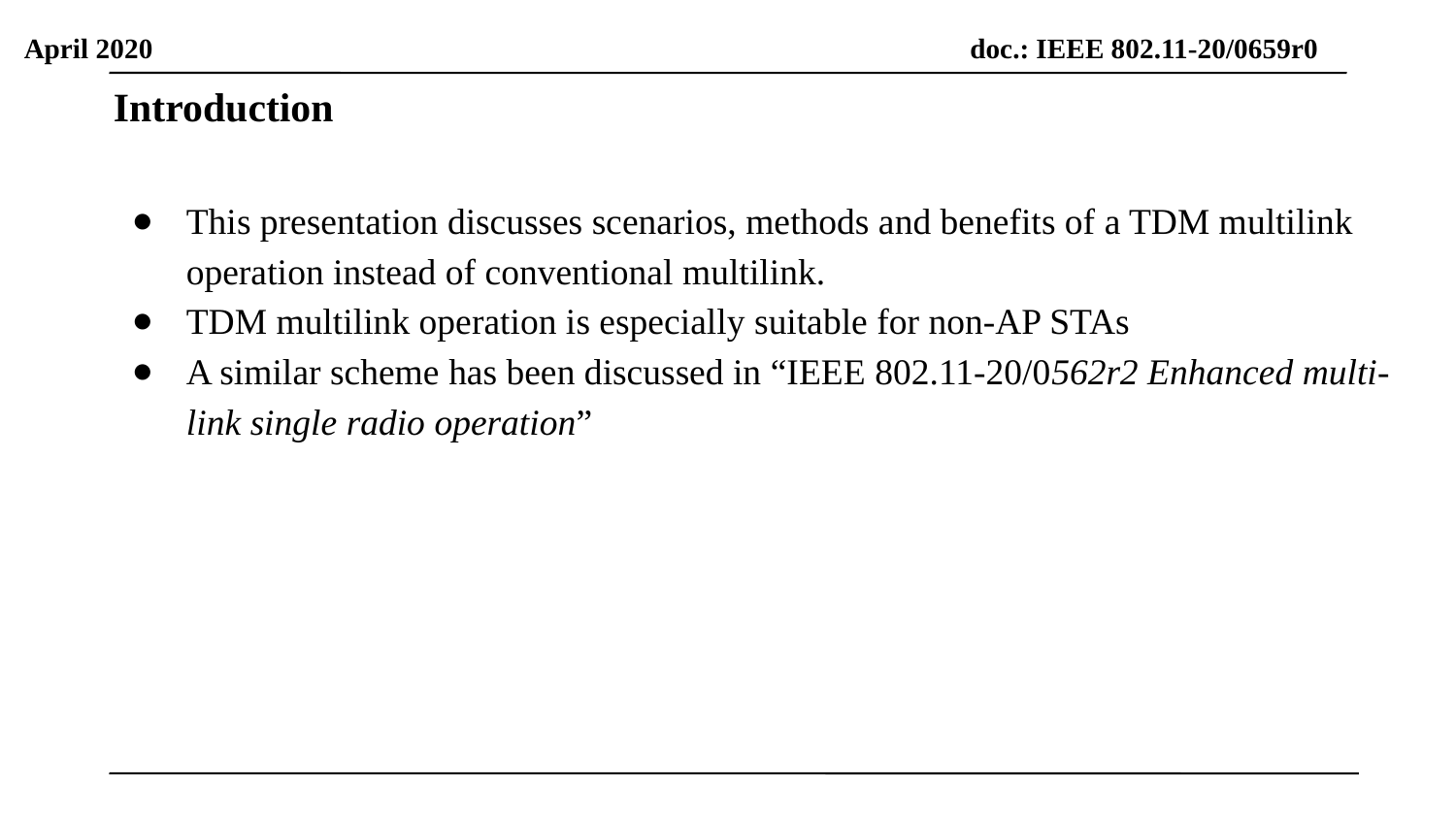

Introduction

This presentation discusses scenarios, methods and benefits of a TDM multilink operation instead of conventional multilink.
TDM multilink operation is especially suitable for non-AP STAs
A similar scheme has been discussed in “IEEE 802.11-20/0562r2 Enhanced multi-link single radio operation”